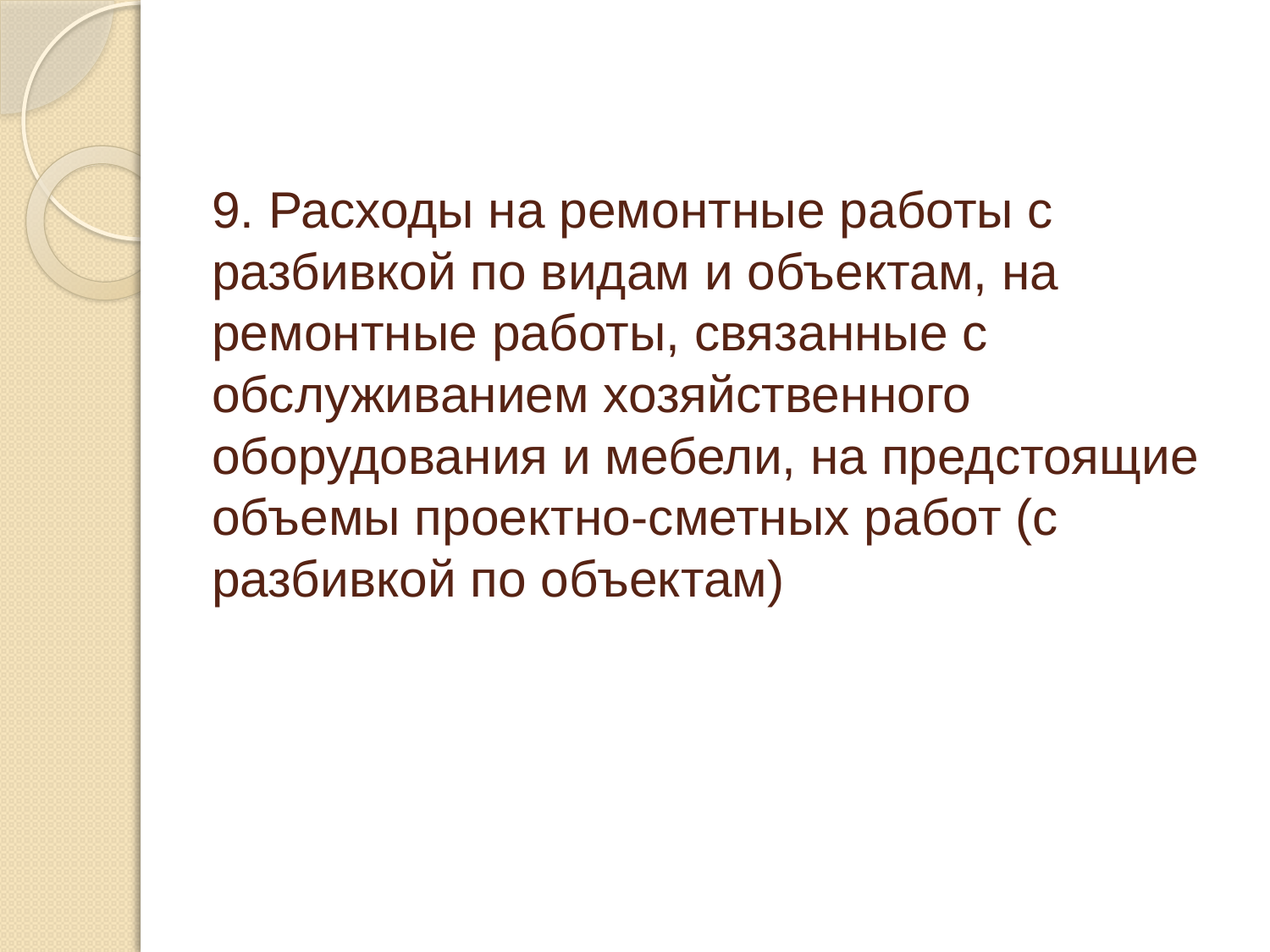

# 9. Расходы на ремонтные работы с разбивкой по видам и объектам, на ремонтные работы, связанные с обслуживанием хозяйственного оборудования и мебели, на предстоящие объемы проектно-сметных работ (с разбивкой по объектам)